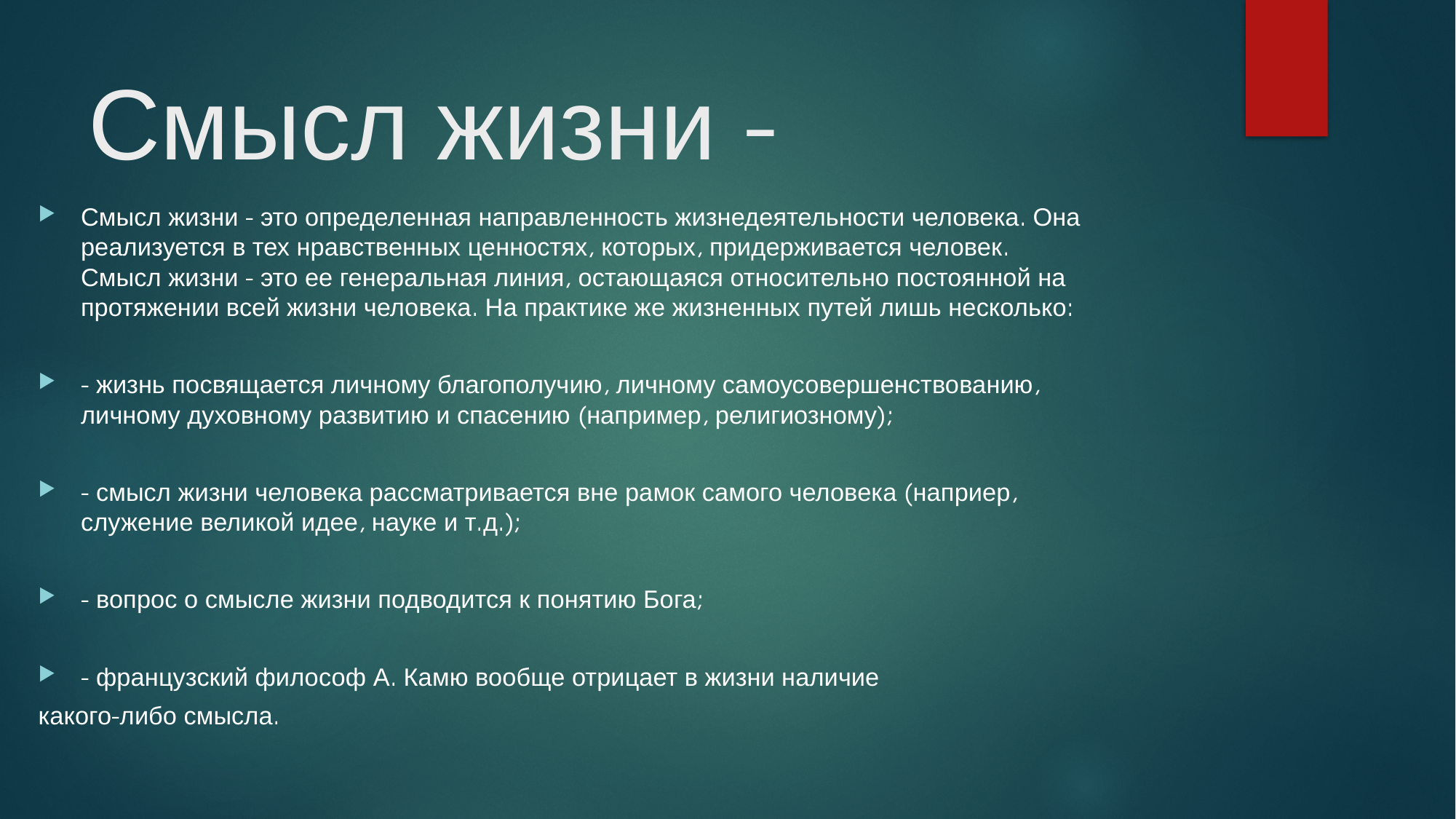

# Смысл жизни -
Смысл жизни - это определенная направленность жизнедеятельности человека. Она реализуется в тех нравственных ценностях, которых, придерживается человек. Смысл жизни - это ее генеральная линия, остающаяся относительно постоянной на протяжении всей жизни человека. На практике же жизненных путей лишь несколько:

- жизнь посвящается личному благополучию, личному самоусовершенствованию, личному духовному развитию и спасению (например, религиозному);

- смысл жизни человека рассматривается вне рамок самого человека (наприер, служение великой идее, науке и т.д.);

- вопрос о смысле жизни подводится к понятию Бога;

- французский философ А. Камю вообще отрицает в жизни наличие
какого-либо смысла.